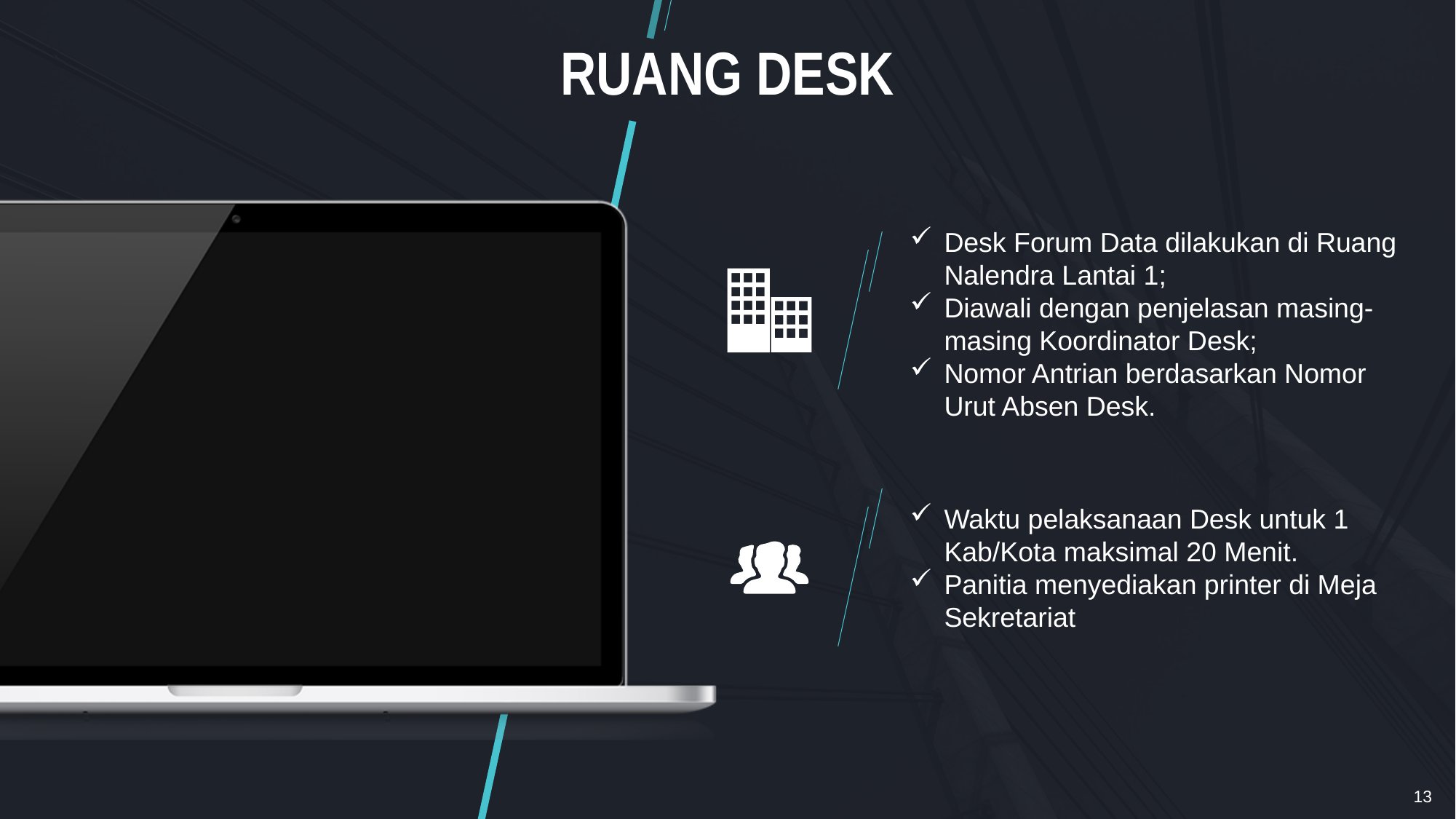

# Ruang desk
Desk Forum Data dilakukan di Ruang Nalendra Lantai 1;
Diawali dengan penjelasan masing-masing Koordinator Desk;
Nomor Antrian berdasarkan Nomor Urut Absen Desk.

Waktu pelaksanaan Desk untuk 1 Kab/Kota maksimal 20 Menit.
Panitia menyediakan printer di Meja Sekretariat